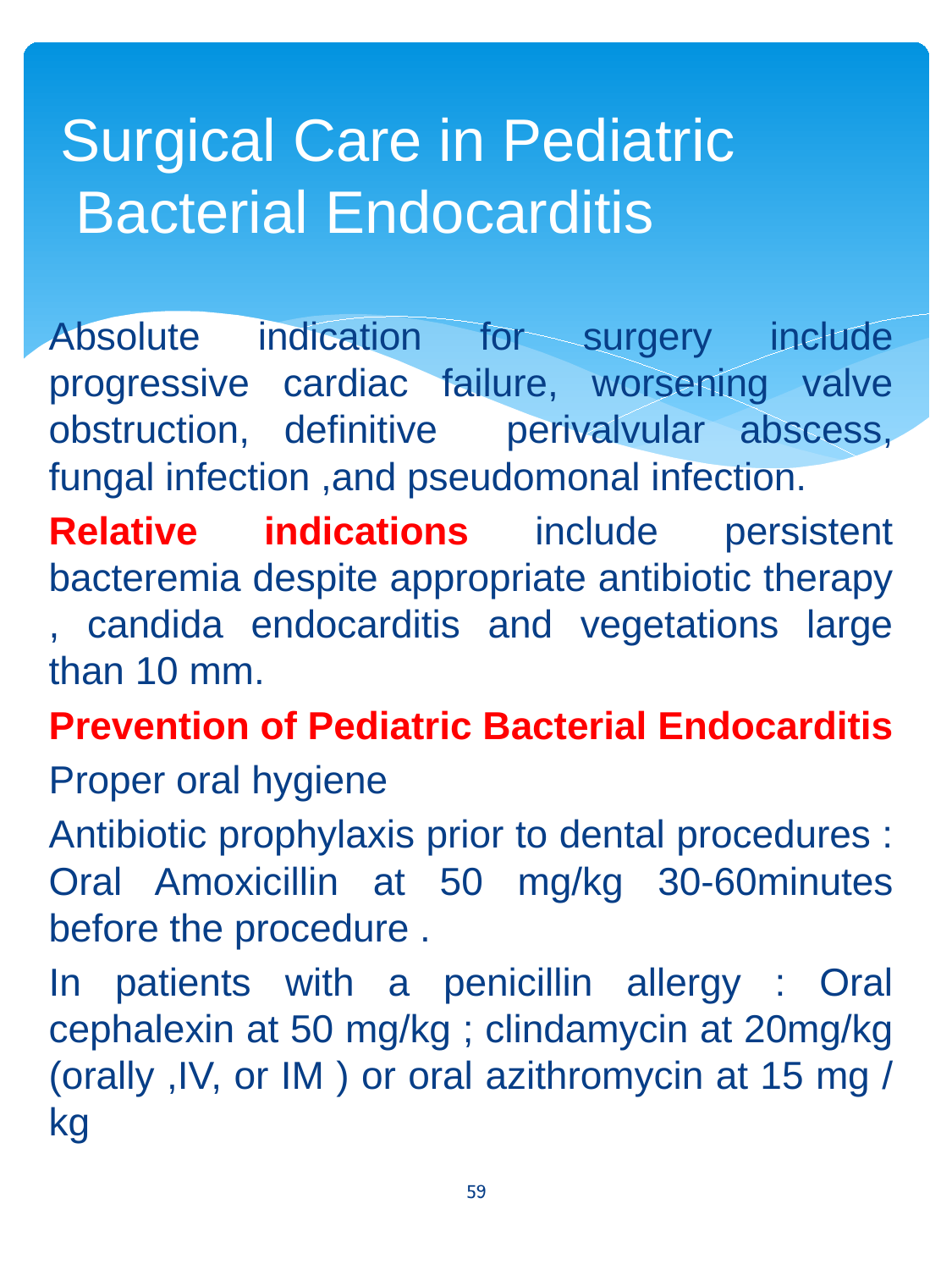

# Surgical Care in Pediatric Bacterial Endocarditis
Absolute indication for surgery include progressive cardiac failure, worsening valve obstruction, definitive  perivalvular abscess, fungal infection ,and pseudomonal infection.
Relative indications include persistent bacteremia despite appropriate antibiotic therapy , candida endocarditis and vegetations large than 10 mm.
Prevention of Pediatric Bacterial Endocarditis
Proper oral hygiene
Antibiotic prophylaxis prior to dental procedures : Oral Amoxicillin at 50 mg/kg 30-60minutes before the procedure .
In patients with a penicillin allergy : Oral cephalexin at 50 mg/kg ; clindamycin at 20mg/kg (orally ,IV, or IM ) or oral azithromycin at 15 mg / kg

59